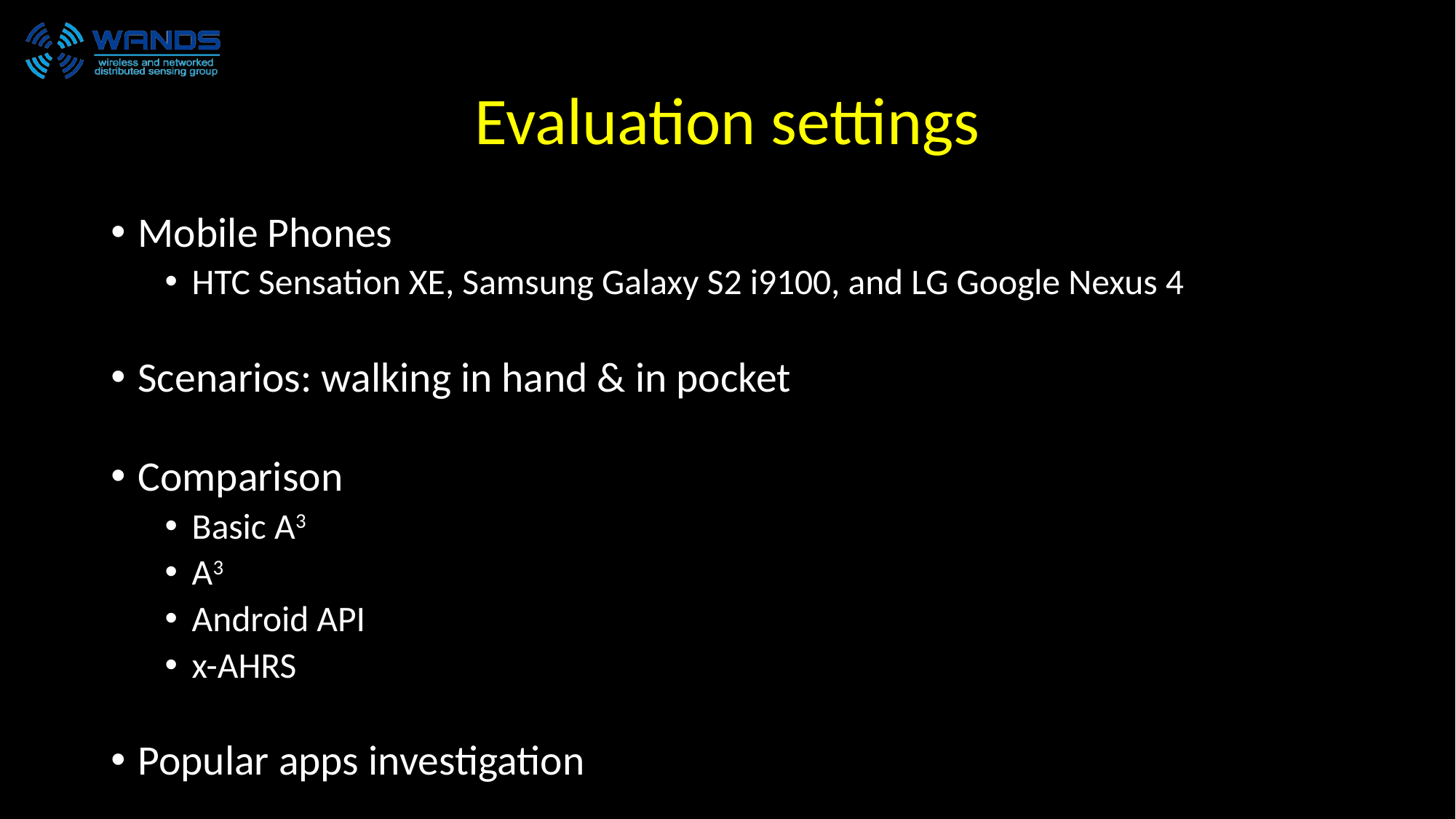

# Evaluation settings
Mobile Phones
HTC Sensation XE, Samsung Galaxy S2 i9100, and LG Google Nexus 4

Scenarios: walking in hand & in pocket

Comparison
Basic A3
A3
Android API
x-AHRS

Popular apps investigation